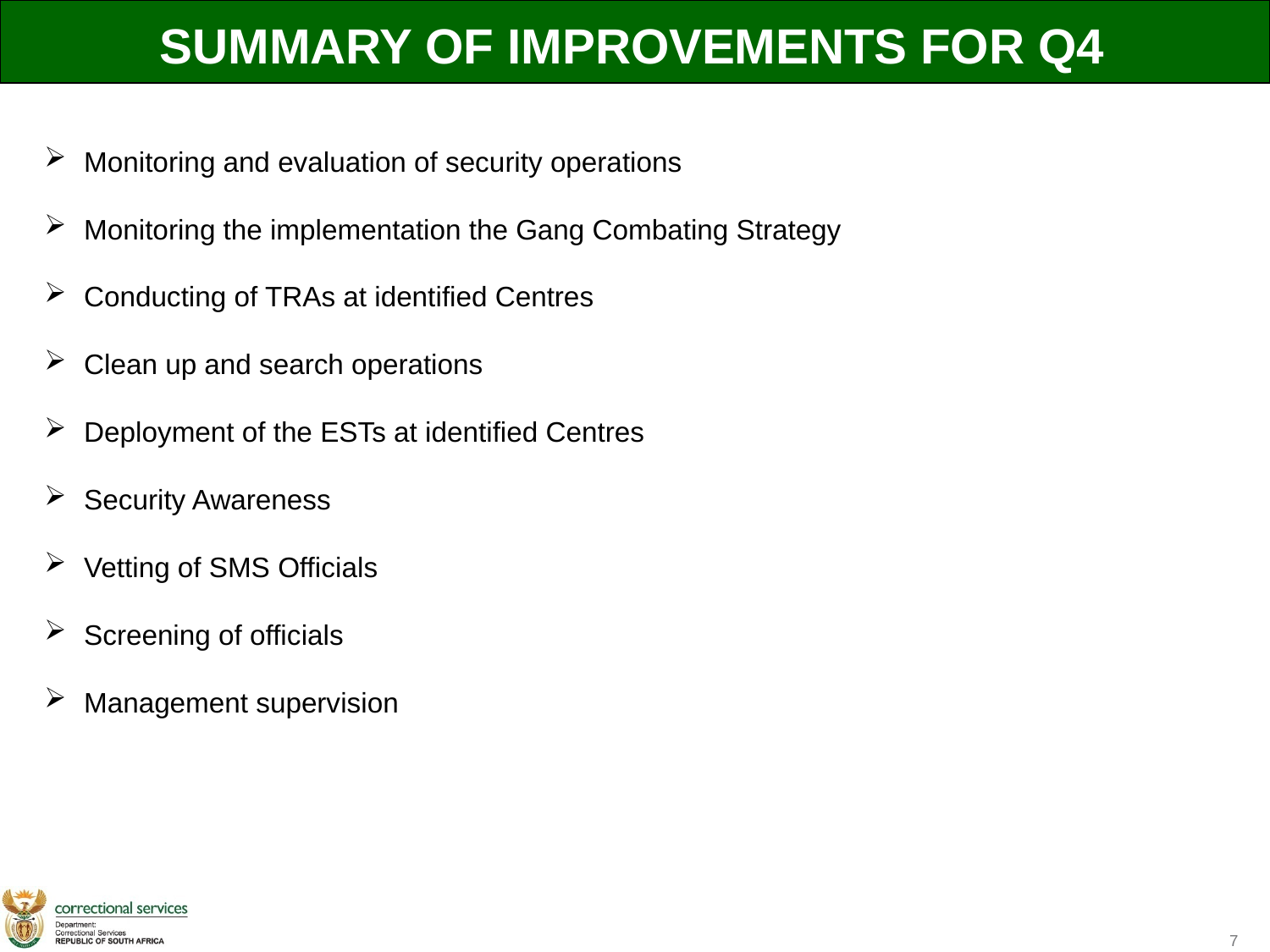

SUMMARY OF IMPROVEMENTS FOR Q4
# SUMMARY OF IMPROVEMENTS FOR Q2
Monitoring and evaluation of security operations
Monitoring the implementation the Gang Combating Strategy
Conducting of TRAs at identified Centres
Clean up and search operations
Deployment of the ESTs at identified Centres
Security Awareness
Vetting of SMS Officials
Screening of officials
Management supervision